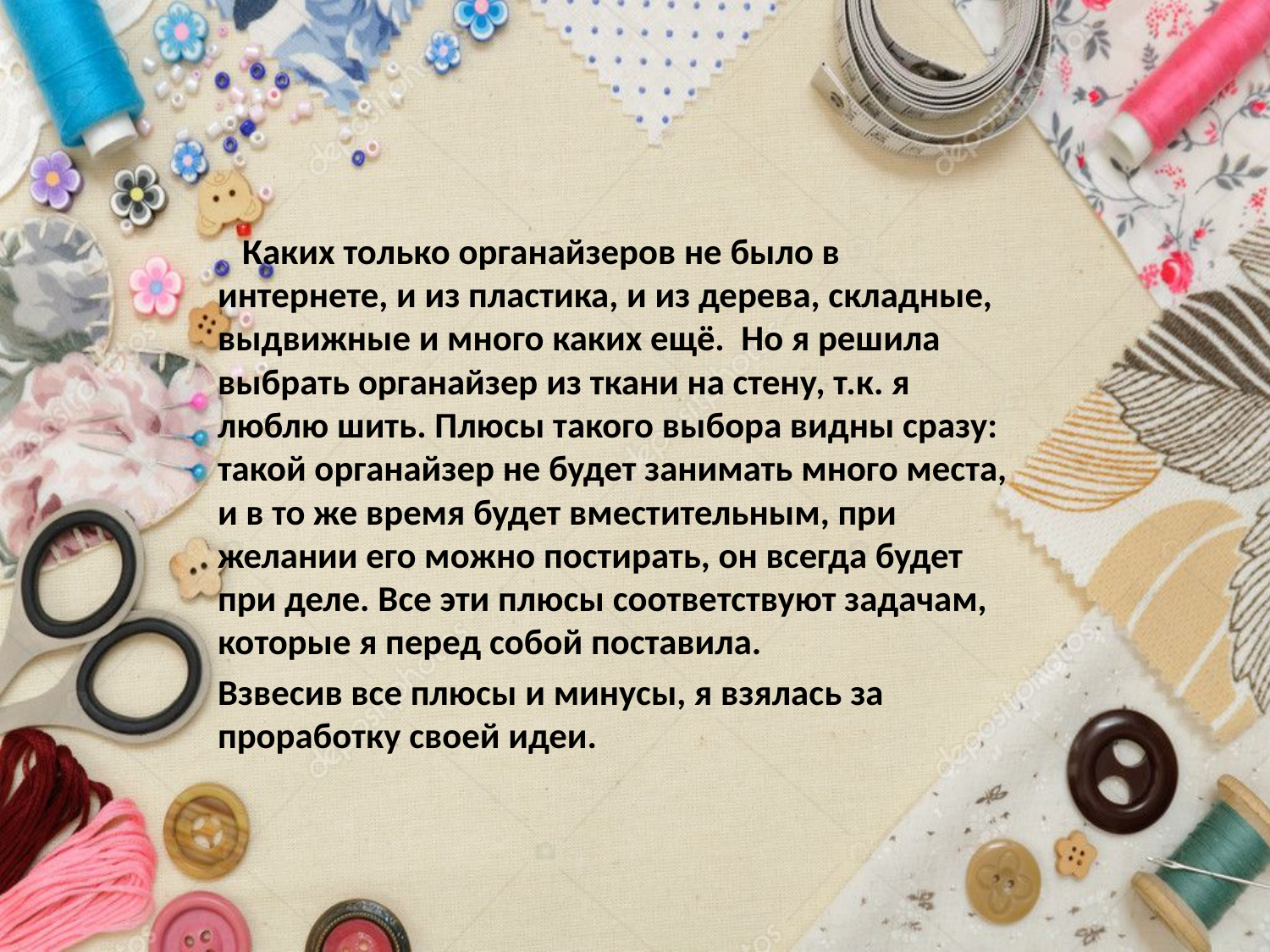

Каких только органайзеров не было в интернете, и из пластика, и из дерева, складные, выдвижные и много каких ещё.  Но я решила выбрать органайзер из ткани на стену, т.к. я люблю шить. Плюсы такого выбора видны сразу: такой органайзер не будет занимать много места, и в то же время будет вместительным, при желании его можно постирать, он всегда будет при деле. Все эти плюсы соответствуют задачам, которые я перед собой поставила.
Взвесив все плюсы и минусы, я взялась за проработку своей идеи.